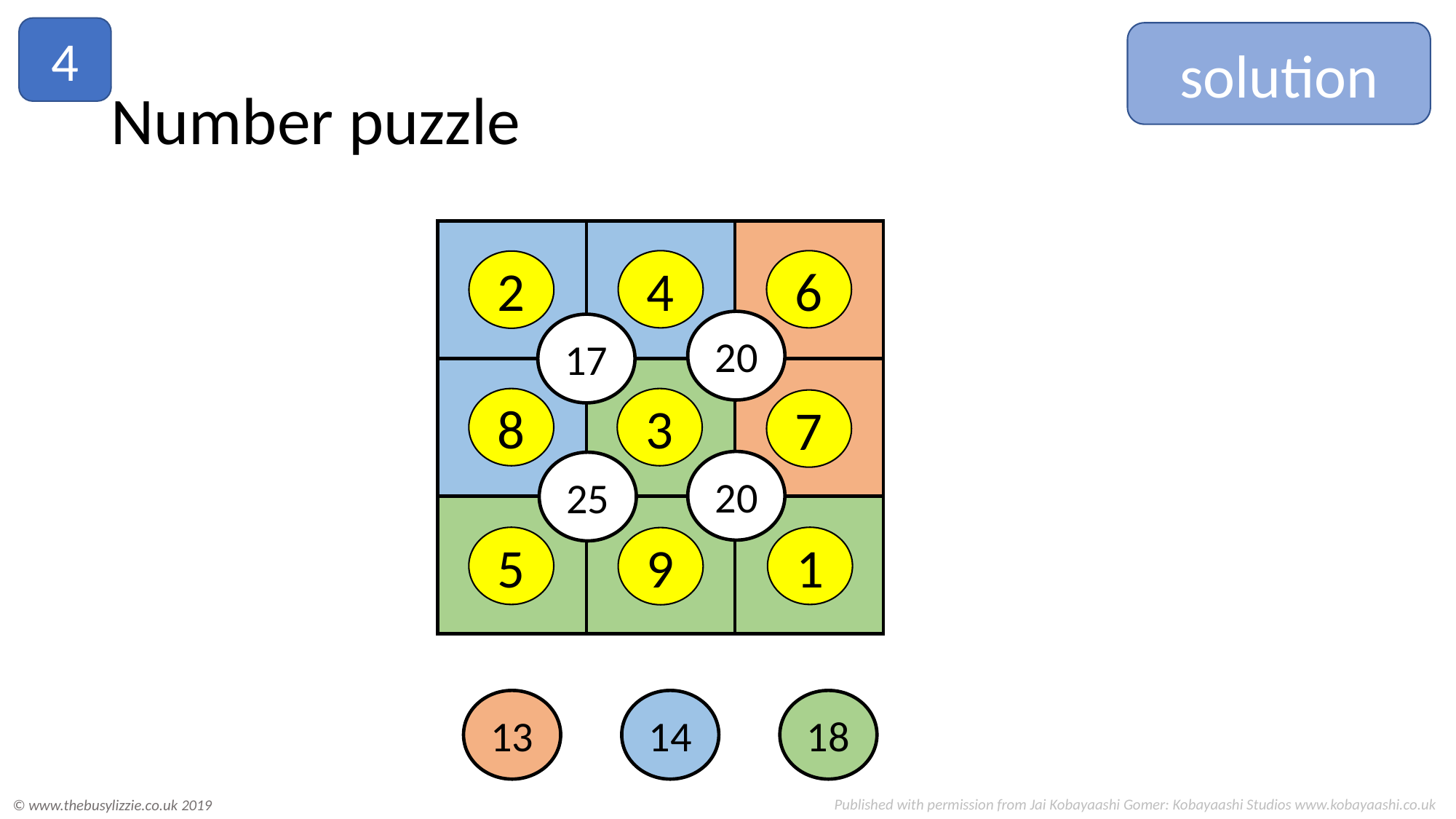

4
solution
# Number puzzle

20
17

20
25

18
13
14
4
6
2
3
8
7
1
5
9
Published with permission from Jai Kobayaashi Gomer: Kobayaashi Studios www.kobayaashi.co.uk
© www.thebusylizzie.co.uk 2019